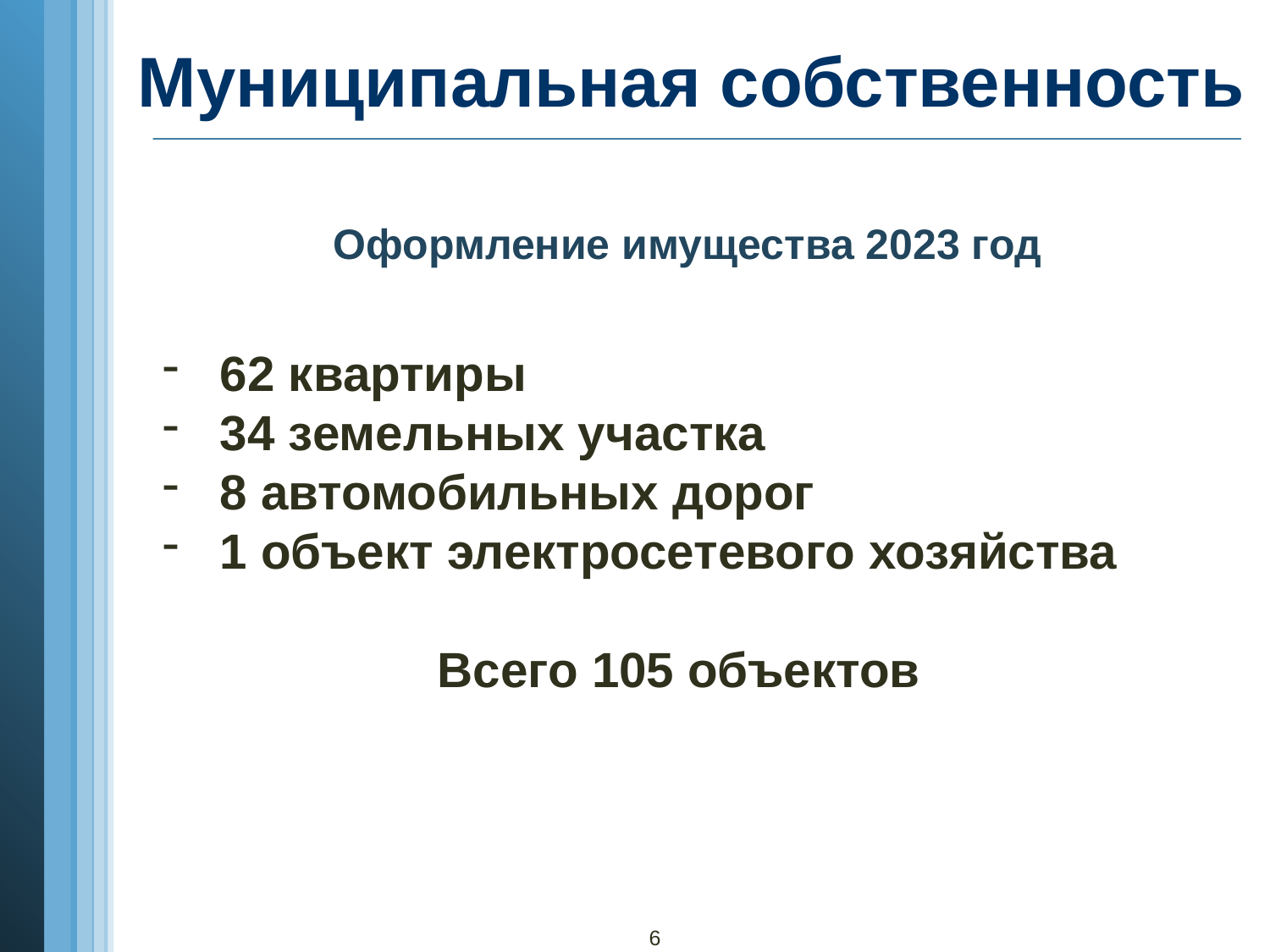

# Муниципальная собственность
Оформление имущества 2023 год
  62 квартиры
  34 земельных участка
  8 автомобильных дорог
  1 объект электросетевого хозяйства

                    Всего 105 объектов
6